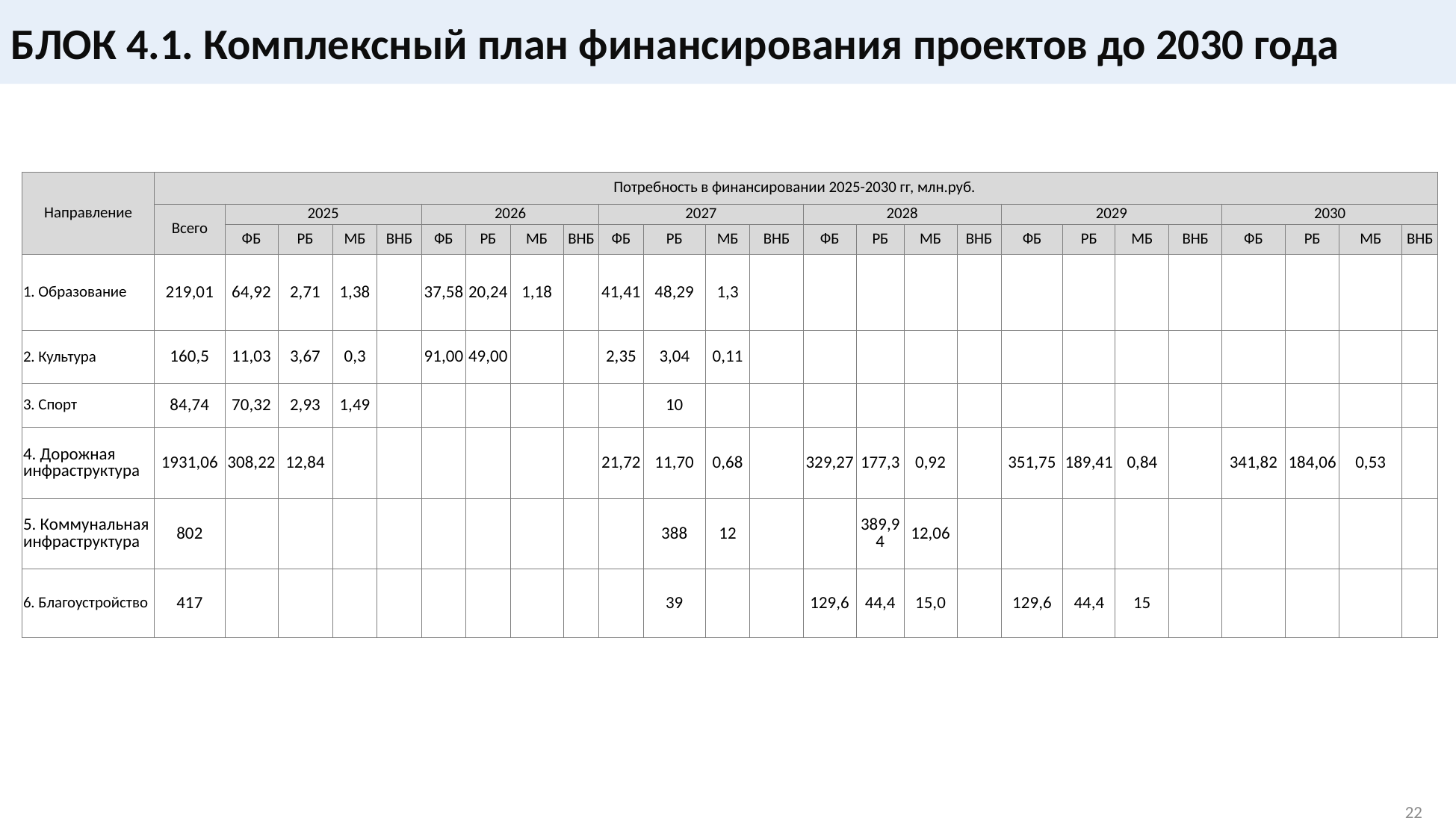

БЛОК 4.1. Комплексный план финансирования проектов до 2030 года
| Направление | Потребность в финансировании 2025-2030 гг, млн.руб. |  |  |  |  |  |  |  |  |  |  |  |  |  |  |  |  |  |  |  |  |  |  |  |  |
| --- | --- | --- | --- | --- | --- | --- | --- | --- | --- | --- | --- | --- | --- | --- | --- | --- | --- | --- | --- | --- | --- | --- | --- | --- | --- |
|  | Всего | 2025 |  |  |  | 2026 |  |  |  | 2027 |  |  |  | 2028 |  |  |  | 2029 |  |  |  | 2030 |  |  |  |
|  |  | ФБ | РБ | МБ | ВНБ | ФБ | РБ | МБ | ВНБ | ФБ | РБ | МБ | ВНБ | ФБ | РБ | МБ | ВНБ | ФБ | РБ | МБ | ВНБ | ФБ | РБ | МБ | ВНБ |
| 1. Образование | 219,01 | 64,92 | 2,71 | 1,38 |  | 37,58 | 20,24 | 1,18 |  | 41,41 | 48,29 | 1,3 |  |  |  |  |  |  |  |  |  |  |  |  |  |
| 2. Культура | 160,5 | 11,03 | 3,67 | 0,3 |  | 91,00 | 49,00 |  |  | 2,35 | 3,04 | 0,11 |  |  |  |  |  |  |  |  |  |  |  |  |  |
| 3. Спорт | 84,74 | 70,32 | 2,93 | 1,49 |  |  |  |  |  |  | 10 |  |  |  |  |  |  |  |  |  |  |  |  |  |  |
| 4. Дорожная инфраструктура | 1931,06 | 308,22 | 12,84 |  |  |  |  |  |  | 21,72 | 11,70 | 0,68 |  | 329,27 | 177,3 | 0,92 |  | 351,75 | 189,41 | 0,84 |  | 341,82 | 184,06 | 0,53 |  |
| 5. Коммунальная инфраструктура | 802 |  |  |  |  |  |  |  |  |  | 388 | 12 |  |  | 389,94 | 12,06 |  |  |  |  |  |  |  |  |  |
| 6. Благоустройство | 417 |  |  |  |  |  |  |  |  |  | 39 |  |  | 129,6 | 44,4 | 15,0 |  | 129,6 | 44,4 | 15 |  |  |  |  |  |
22